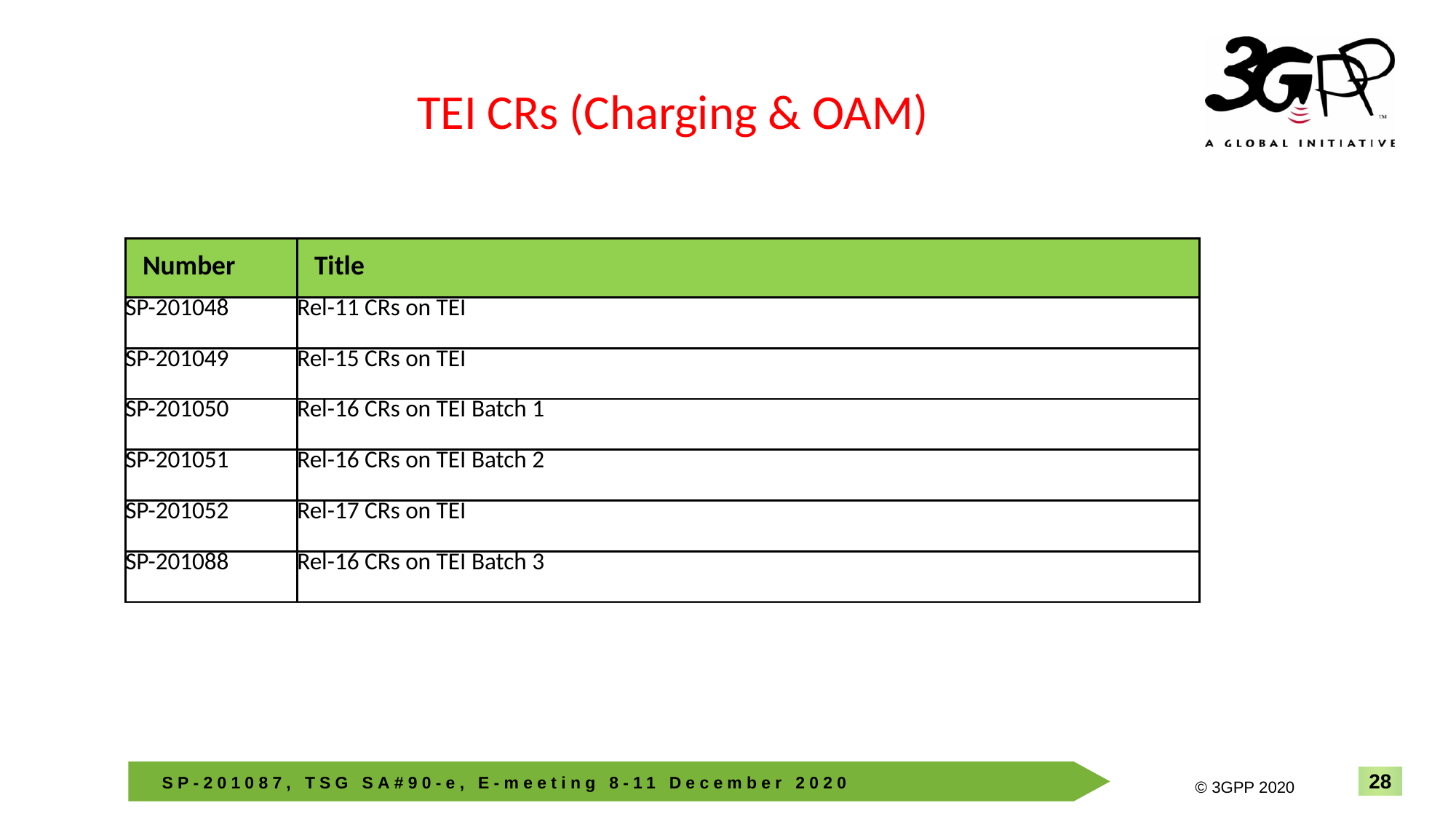

TEI CRs (Charging & OAM)

| Number | Title |
| --- | --- |
| SP-201048 | Rel-11 CRs on TEI |
| SP-201049 | Rel-15 CRs on TEI |
| SP-201050 | Rel-16 CRs on TEI Batch 1 |
| SP-201051 | Rel-16 CRs on TEI Batch 2 |
| SP-201052 | Rel-17 CRs on TEI |
| SP-201088 | Rel-16 CRs on TEI Batch 3 |